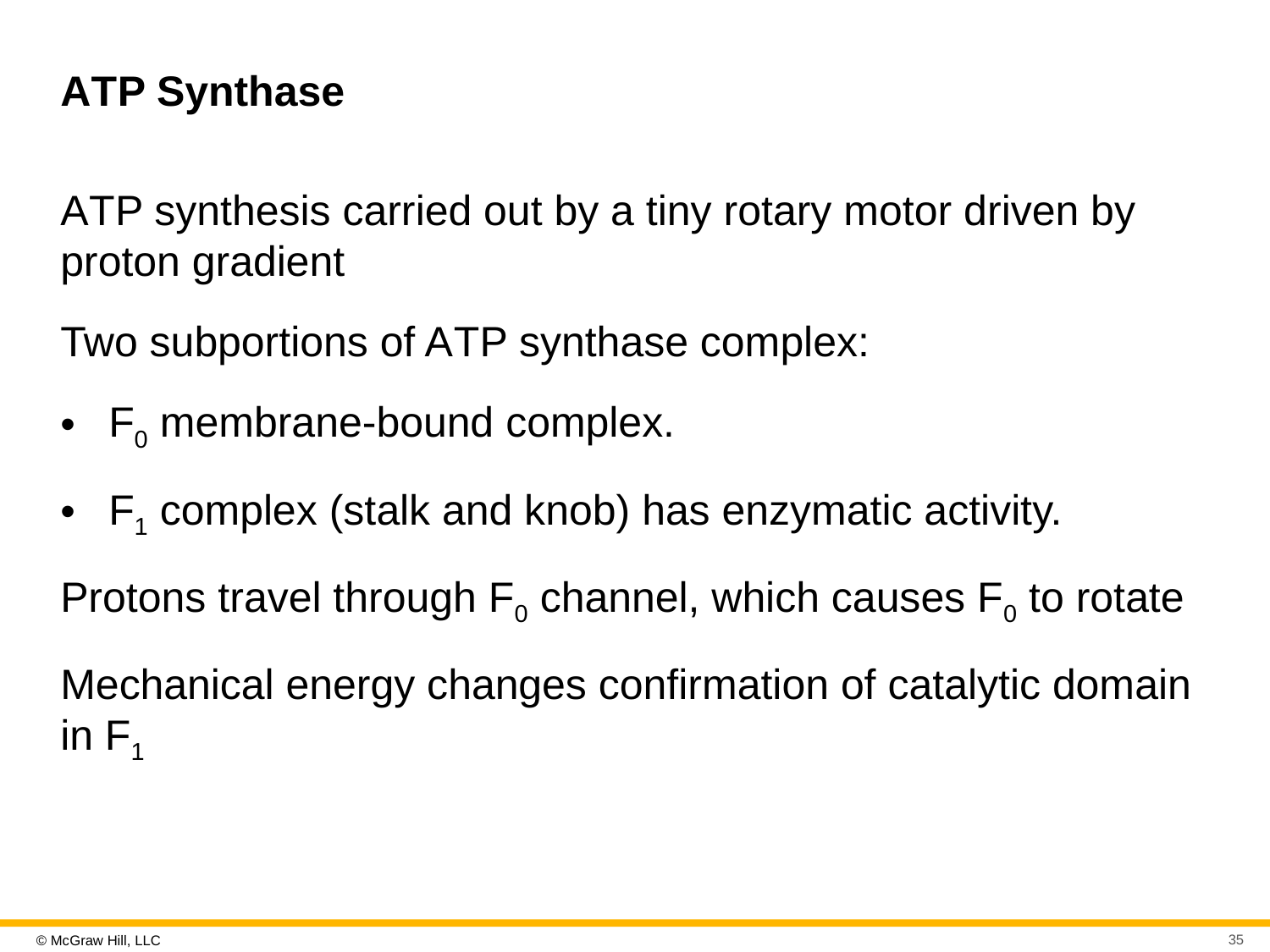

# A T P Synthase
A T P synthesis carried out by a tiny rotary motor driven by proton gradient
Two subportions of A T P synthase complex:
F0 membrane-bound complex.
F1 complex (stalk and knob) has enzymatic activity.
Protons travel through F0 channel, which causes F0 to rotate
Mechanical energy changes confirmation of catalytic domain in F1
35